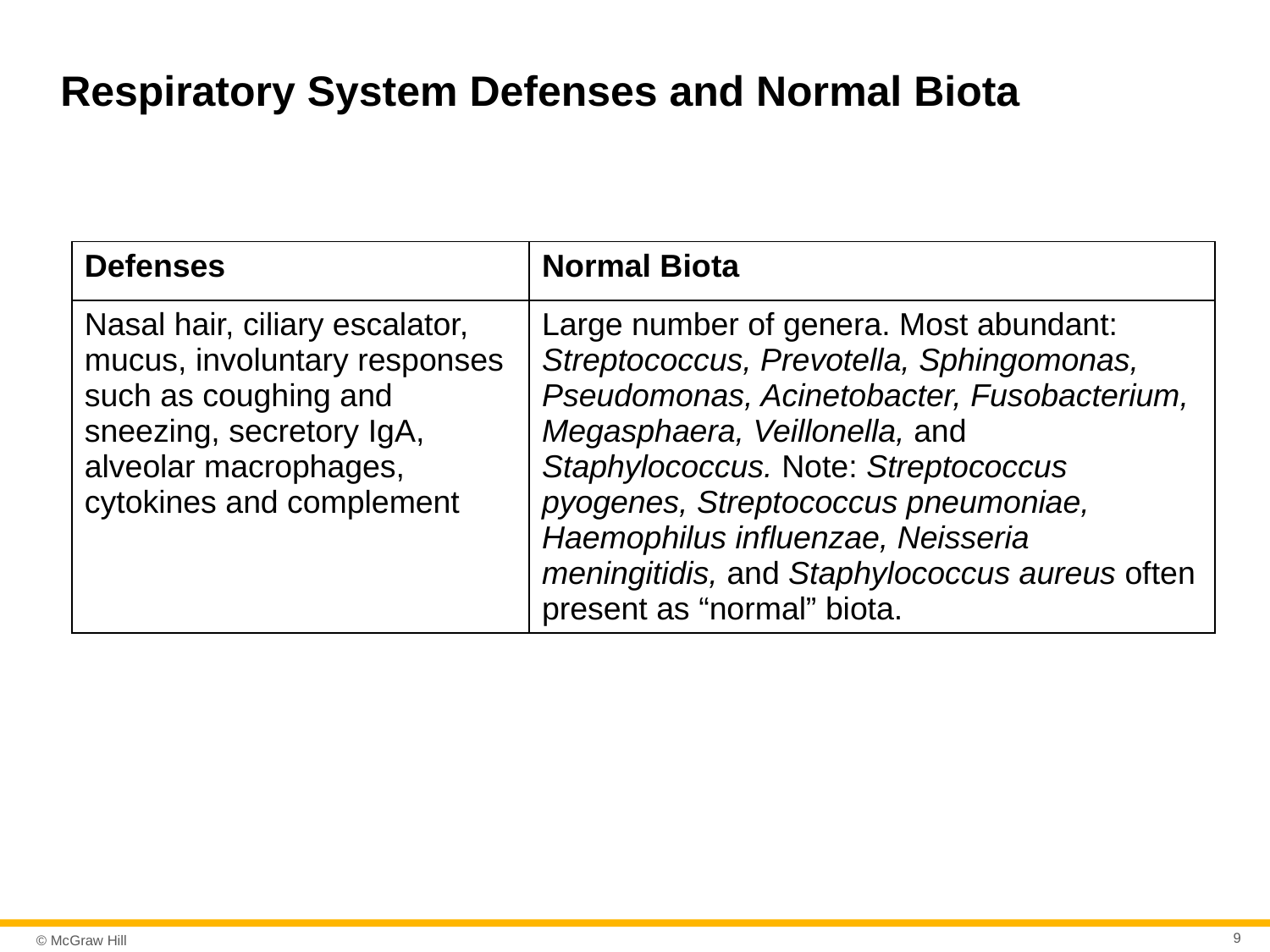

# Respiratory System Defenses and Normal Biota
| Defenses | Normal Biota |
| --- | --- |
| Nasal hair, ciliary escalator, mucus, involuntary responses such as coughing and sneezing, secretory IgA, alveolar macrophages, cytokines and complement | Large number of genera. Most abundant: Streptococcus, Prevotella, Sphingomonas, Pseudomonas, Acinetobacter, Fusobacterium, Megasphaera, Veillonella, and Staphylococcus. Note: Streptococcus pyogenes, Streptococcus pneumoniae, Haemophilus influenzae, Neisseria meningitidis, and Staphylococcus aureus often present as “normal” biota. |